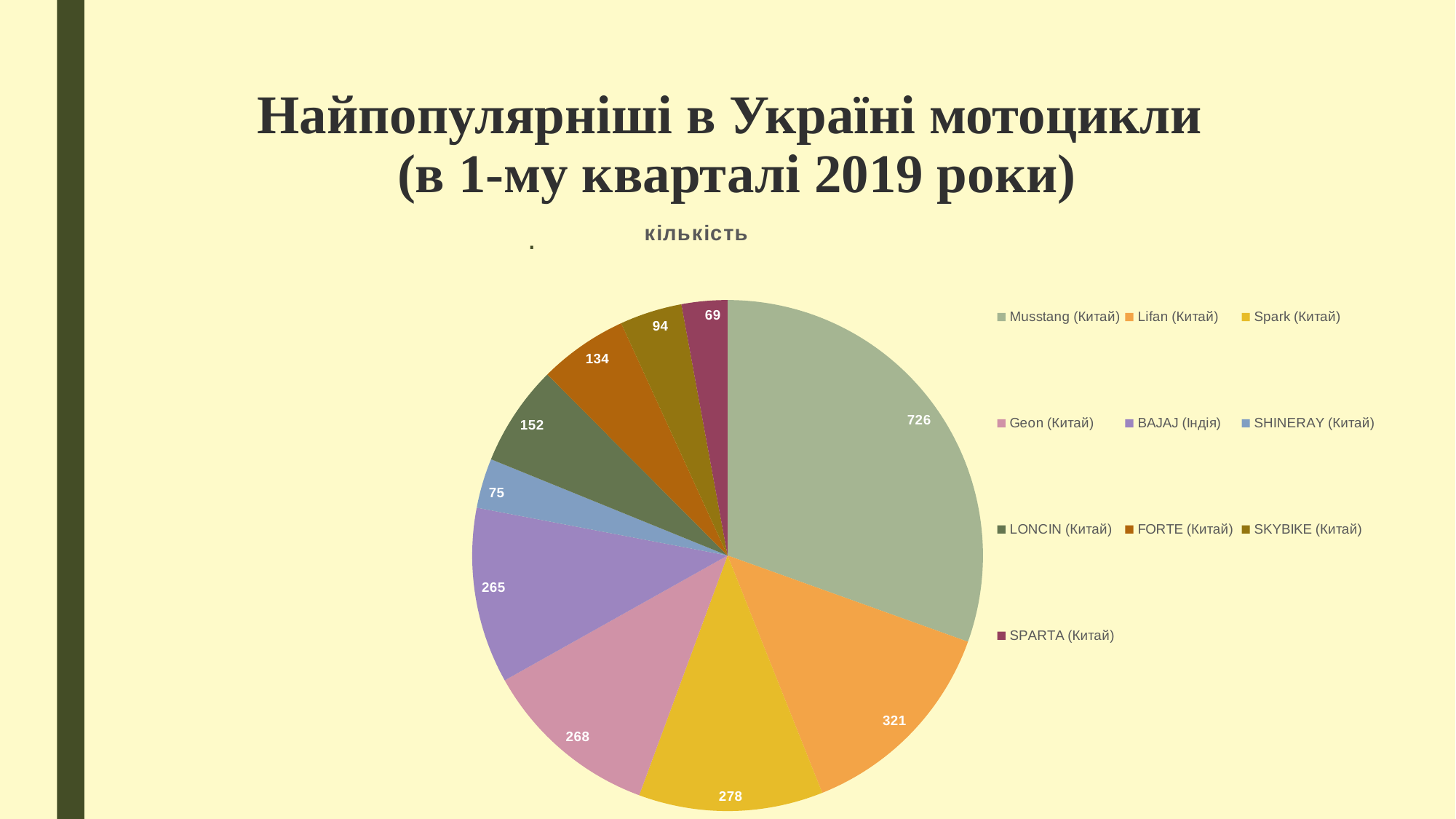

# Найпопулярніші в Україні мотоцикли (в 1-му кварталі 2019 роки)

### Chart:

| Category | кількість  |
|---|---|
| Musstang (Китай) | 726.0 |
| Lifan (Китай) | 321.0 |
| Spark (Китай)  | 278.0 |
| Geon (Китай)  | 268.0 |
| BAJAJ (Індія)  | 265.0 |
| SHINERAY (Китай)  | 75.0 |
| LONCIN (Китай) | 152.0 |
| FORTE (Китай)  | 134.0 |
| SKYBIKE (Китай)  | 94.0 |
| SPARTA (Китай)  | 69.0 |
.